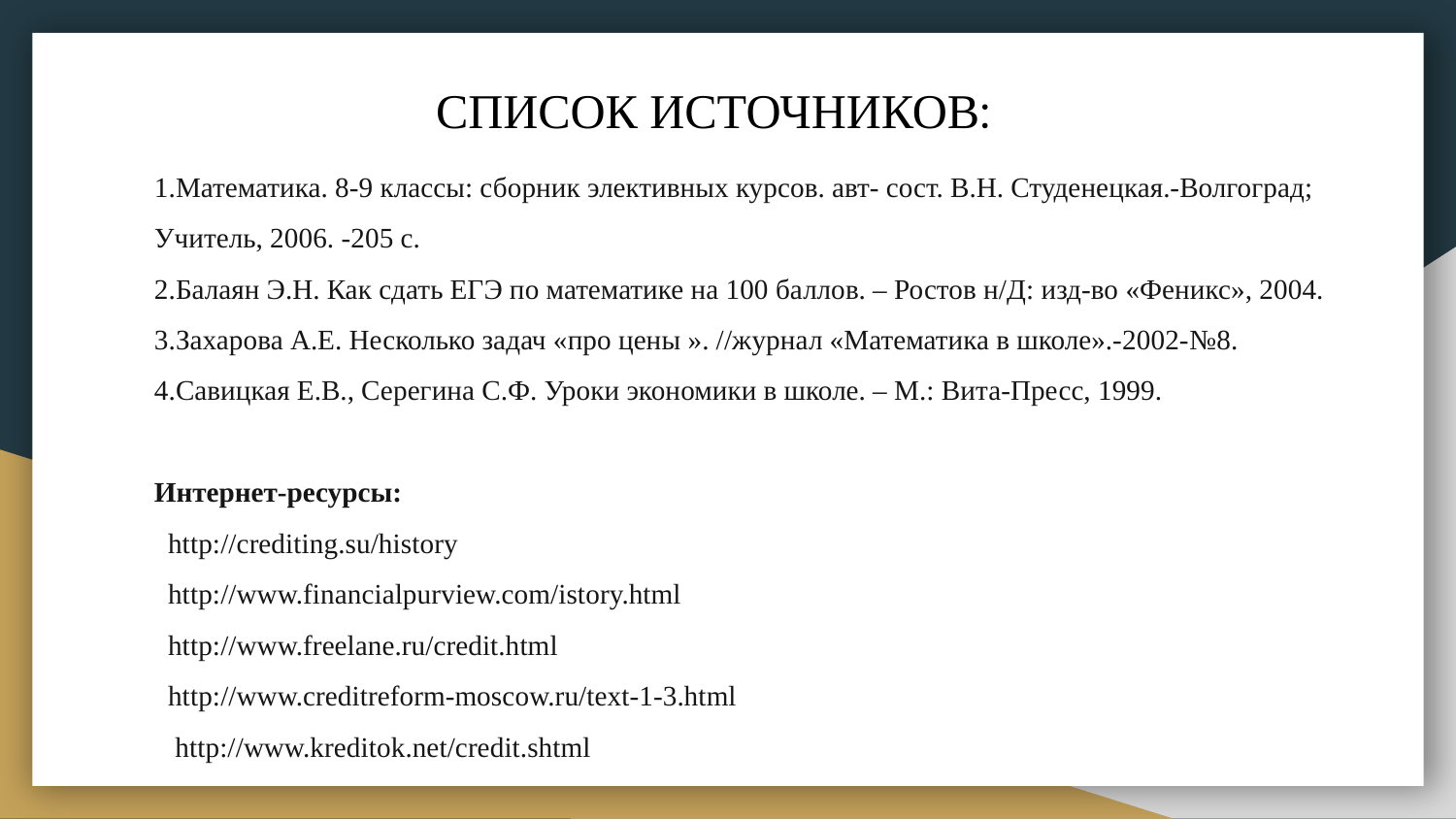

# Список источников:

1.Математика. 8-9 классы: сборник элективных курсов. авт- сост. В.Н. Студенецкая.-Волгоград; Учитель, 2006. -205 с.
2.Балаян Э.Н. Как сдать ЕГЭ по математике на 100 баллов. – Ростов н/Д: изд-во «Феникс», 2004.
3.Захарова А.Е. Несколько задач «про цены ». //журнал «Математика в школе».-2002-№8.
4.Савицкая Е.В., Серегина С.Ф. Уроки экономики в школе. – М.: Вита-Пресс, 1999.

Интернет-ресурсы:
         http://crediting.su/history
         http://www.financialpurview.com/istory.html
         http://www.freelane.ru/credit.html
         http://www.creditreform-moscow.ru/text-1-3.html
          http://www.kreditok.net/credit.shtml